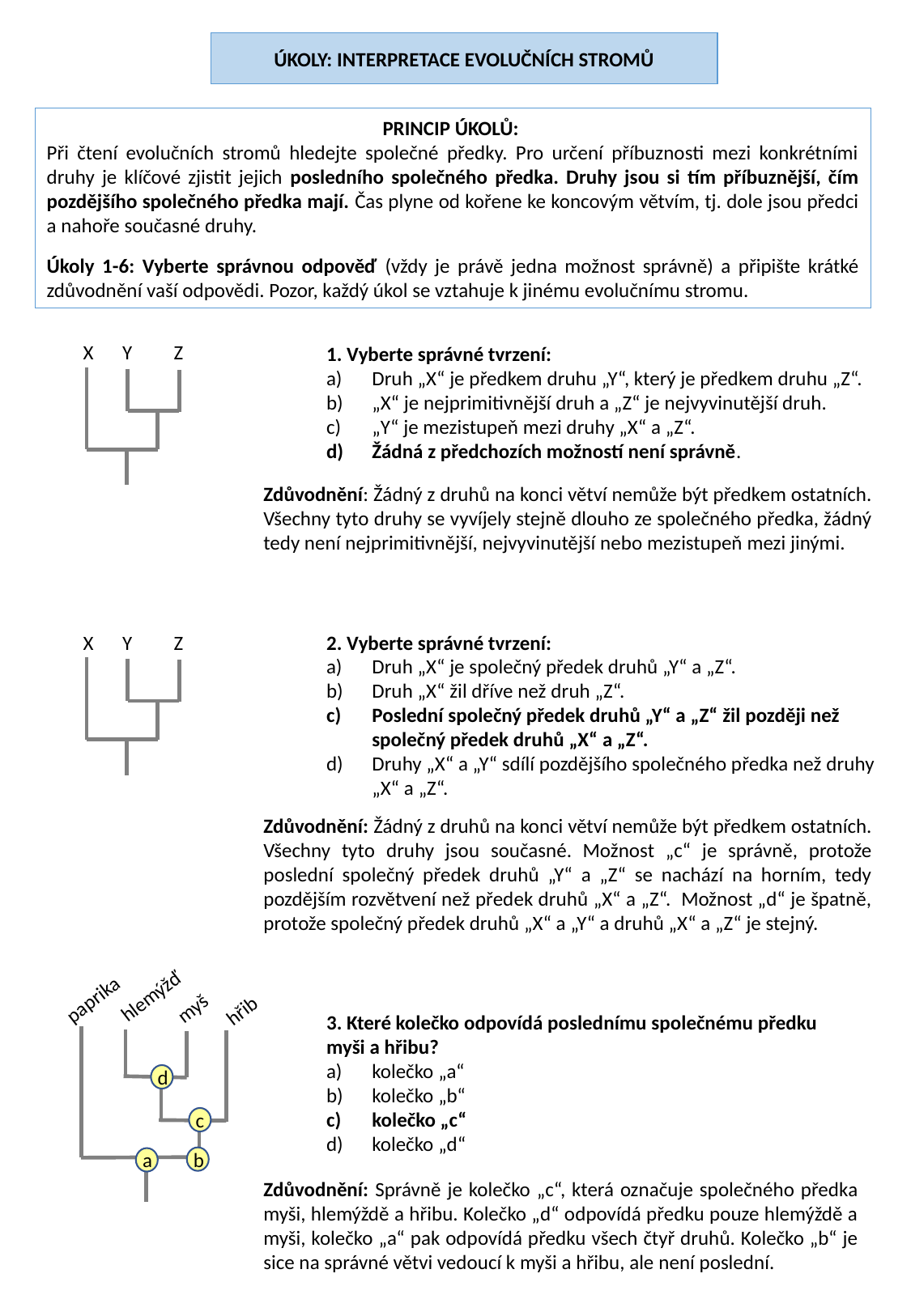

ÚKOLY: INTERPRETACE EVOLUČNÍCH STROMŮ
PRINCIP ÚKOLŮ:
Při čtení evolučních stromů hledejte společné předky. Pro určení příbuznosti mezi konkrétními druhy je klíčové zjistit jejich posledního společného předka. Druhy jsou si tím příbuznější, čím pozdějšího společného předka mají. Čas plyne od kořene ke koncovým větvím, tj. dole jsou předci a nahoře současné druhy.

Úkoly 1-6: Vyberte správnou odpověď (vždy je právě jedna možnost správně) a připište krátké zdůvodnění vaší odpovědi. Pozor, každý úkol se vztahuje k jinému evolučnímu stromu.
X
Y
Z
1. Vyberte správné tvrzení:
Druh „X“ je předkem druhu „Y“, který je předkem druhu „Z“.
„X“ je nejprimitivnější druh a „Z“ je nejvyvinutější druh.
„Y“ je mezistupeň mezi druhy „X“ a „Z“.
Žádná z předchozích možností není správně.

Zdůvodnění: Žádný z druhů na konci větví nemůže být předkem ostatních. Všechny tyto druhy se vyvíjely stejně dlouho ze společného předka, žádný tedy není nejprimitivnější, nejvyvinutější nebo mezistupeň mezi jinými.
X
Y
Z
2. Vyberte správné tvrzení:
Druh „X“ je společný předek druhů „Y“ a „Z“.
Druh „X“ žil dříve než druh „Z“.
Poslední společný předek druhů „Y“ a „Z“ žil později než společný předek druhů „X“ a „Z“.
Druhy „X“ a „Y“ sdílí pozdějšího společného předka než druhy „X“ a „Z“.

Zdůvodnění: Žádný z druhů na konci větví nemůže být předkem ostatních. Všechny tyto druhy jsou současné. Možnost „c“ je správně, protože poslední společný předek druhů „Y“ a „Z“ se nachází na horním, tedy pozdějším rozvětvení než předek druhů „X“ a „Z“.  Možnost „d“ je špatně, protože společný předek druhů „X“ a „Y“ a druhů „X“ a „Z“ je stejný.
hlemýžď
paprika
hřib
myš
d
c
b
a
3. Které kolečko odpovídá poslednímu společnému předku myši a hřibu?
kolečko „a“
kolečko „b“
kolečko „c“
kolečko „d“

Zdůvodnění: Správně je kolečko „c“, která označuje společného předka myši, hlemýždě a hřibu. Kolečko „d“ odpovídá předku pouze hlemýždě a myši, kolečko „a“ pak odpovídá předku všech čtyř druhů. Kolečko „b“ je sice na správné větvi vedoucí k myši a hřibu, ale není poslední.